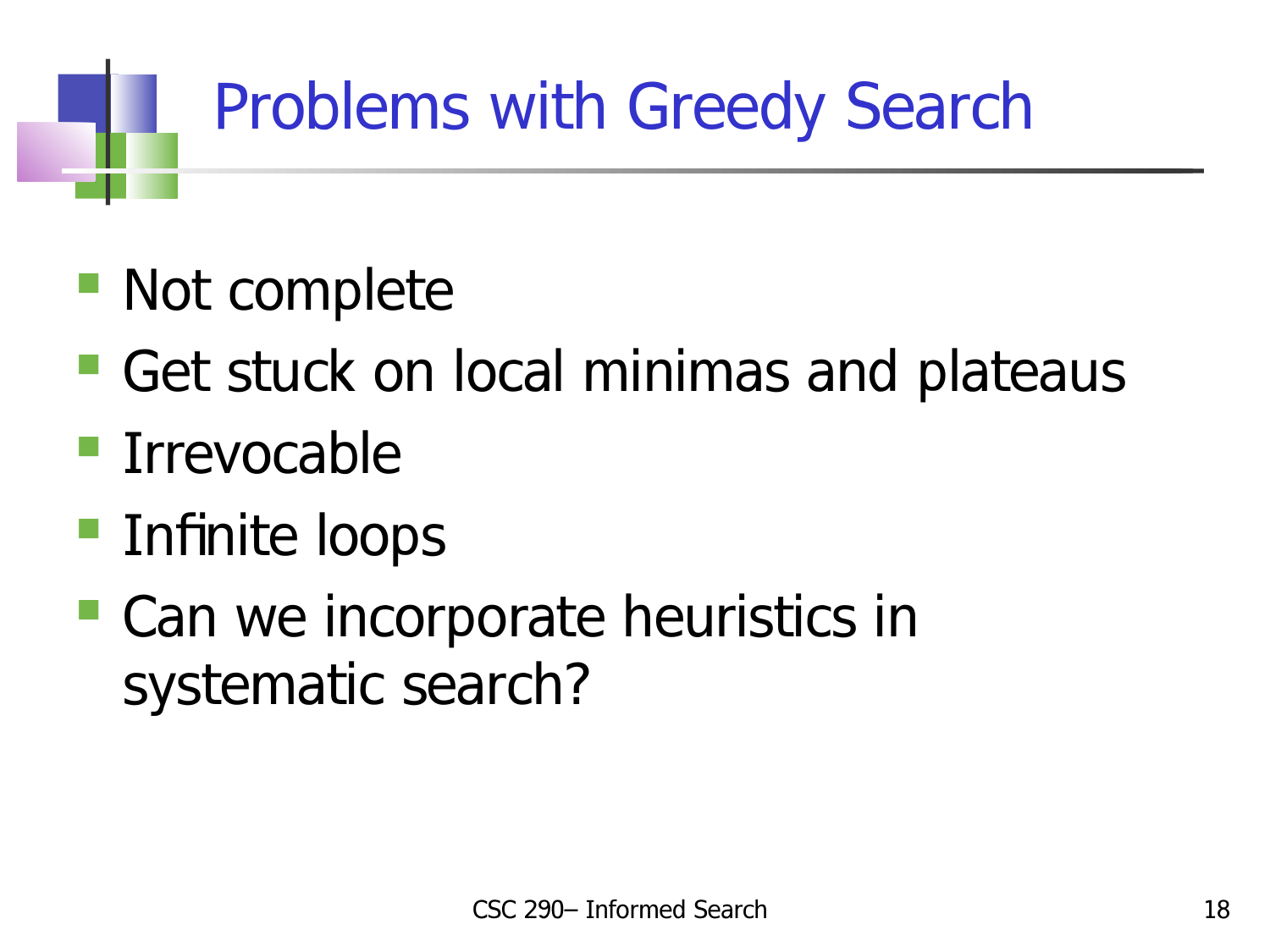

# Problems with Greedy Search
Not complete
Get stuck on local minimas and plateaus
Irrevocable
Infinite loops
Can we incorporate heuristics in systematic search?